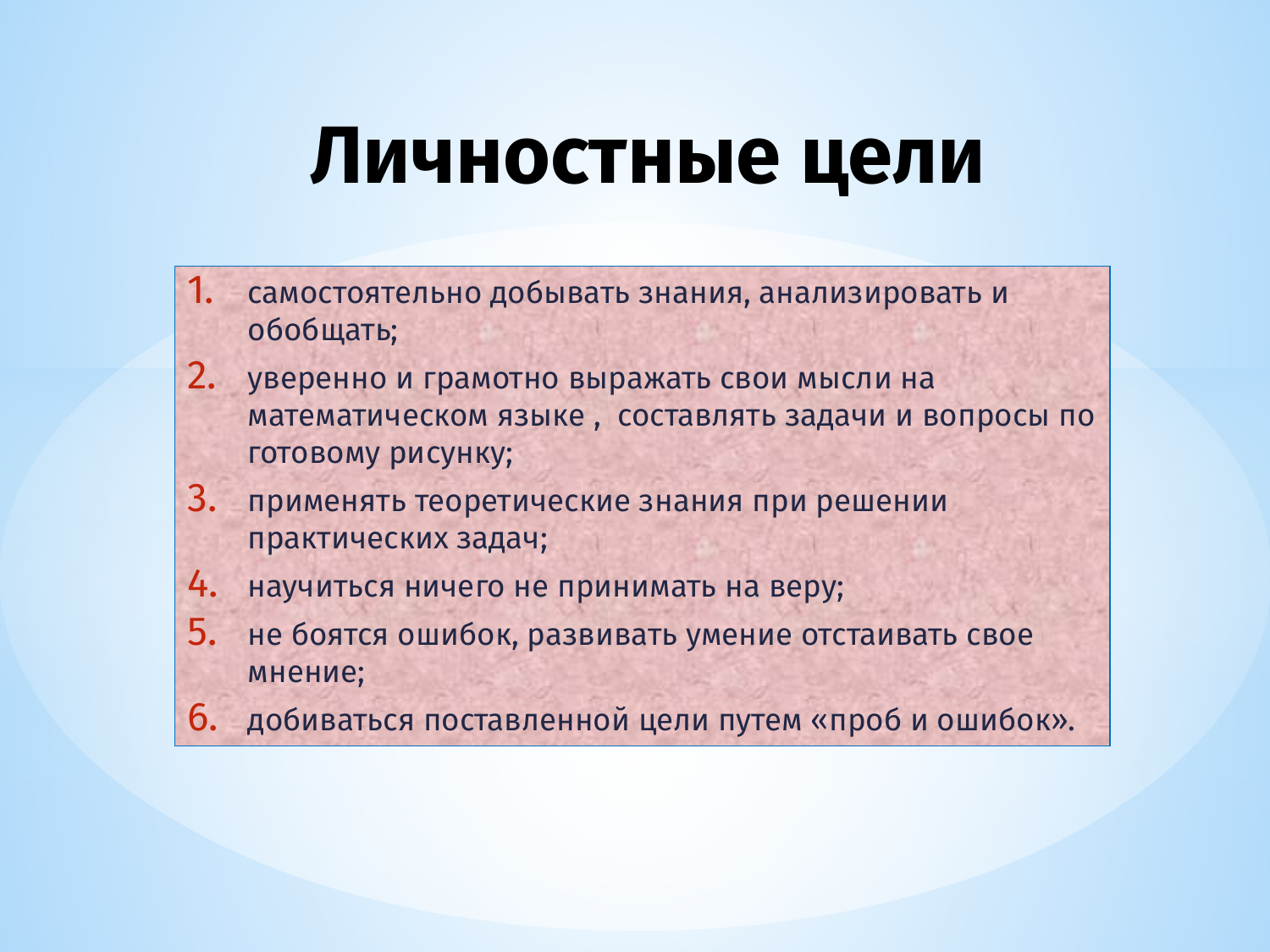

# Личностные цели
самостоятельно добывать знания, анализировать и обобщать;
уверенно и грамотно выражать свои мысли на математическом языке ,  составлять задачи и вопросы по готовому рисунку;
применять теоретические знания при решении практических задач;
научиться ничего не принимать на веру;
не боятся ошибок, развивать умение отстаивать свое мнение;
добиваться поставленной цели путем «проб и ошибок».